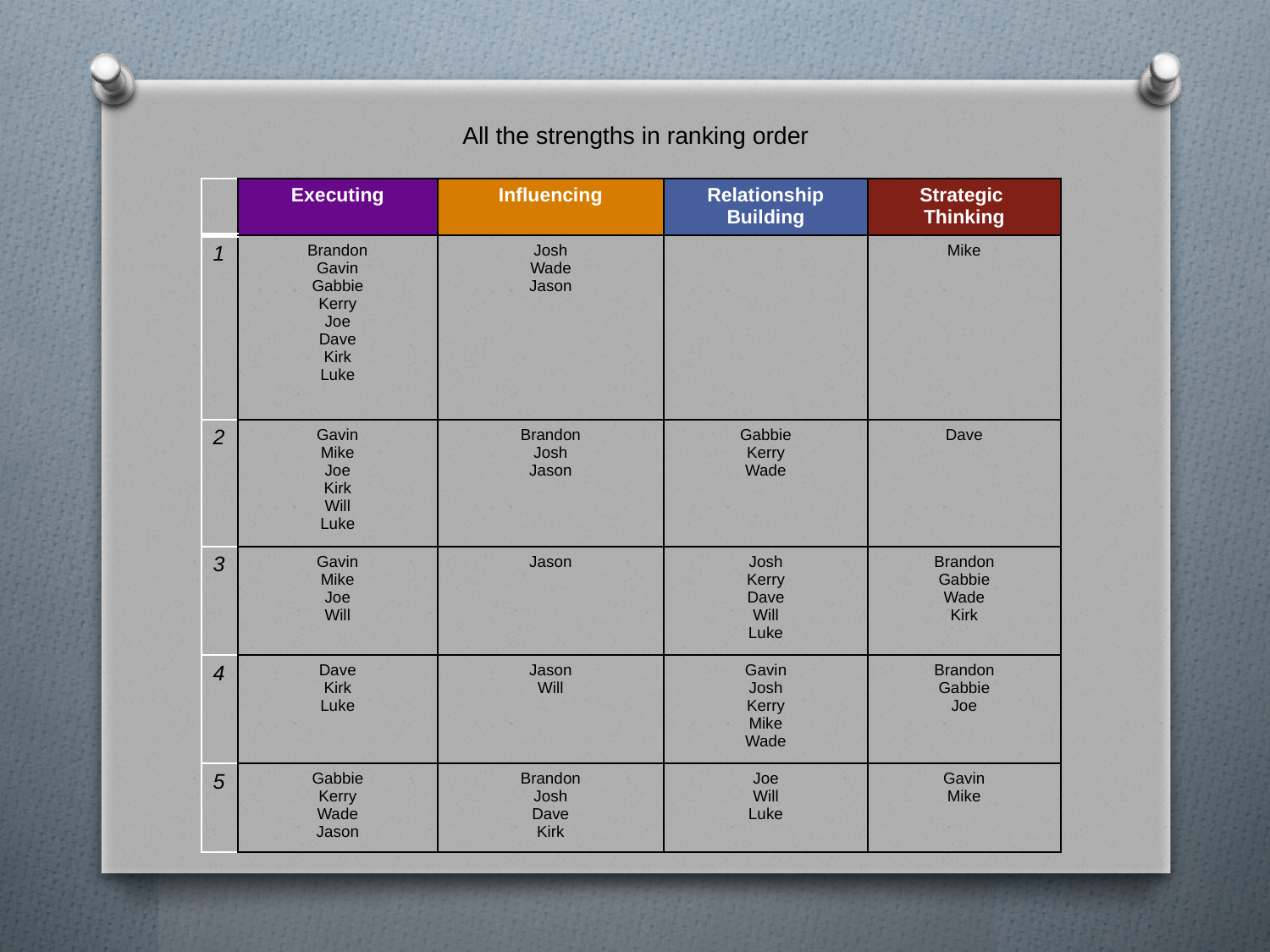

# All the strengths in ranking order
|  | Executing | Influencing | Relationship Building | Strategic Thinking |
| --- | --- | --- | --- | --- |
| 1 | Brandon Gavin Gabbie Kerry Joe Dave Kirk Luke | Josh Wade Jason |  | Mike |
| 2 | Gavin Mike Joe Kirk Will Luke | Brandon Josh Jason | Gabbie Kerry Wade | Dave |
| 3 | Gavin Mike Joe Will | Jason | Josh Kerry Dave Will Luke | Brandon Gabbie Wade Kirk |
| 4 | Dave Kirk Luke | Jason Will | Gavin Josh Kerry Mike Wade | Brandon Gabbie Joe |
| 5 | Gabbie Kerry Wade Jason | Brandon Josh Dave Kirk | Joe Will Luke | Gavin Mike |